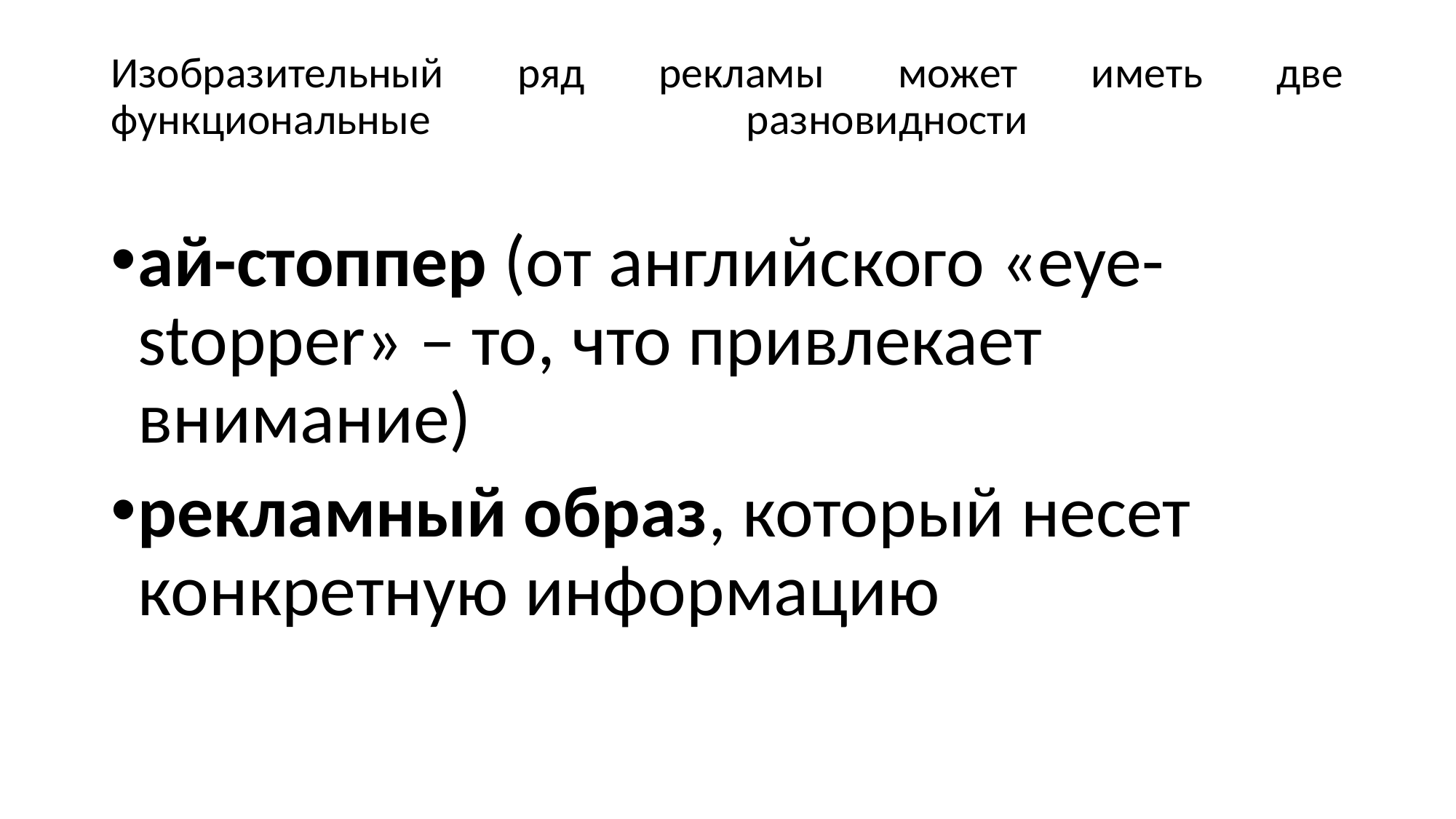

# Изобразительный ряд рекламы может иметь две функциональные разновидности
ай-стоппер (от английского «eye-stopper» – то, что привлекает внимание)
рекламный образ, который несет конкретную информацию